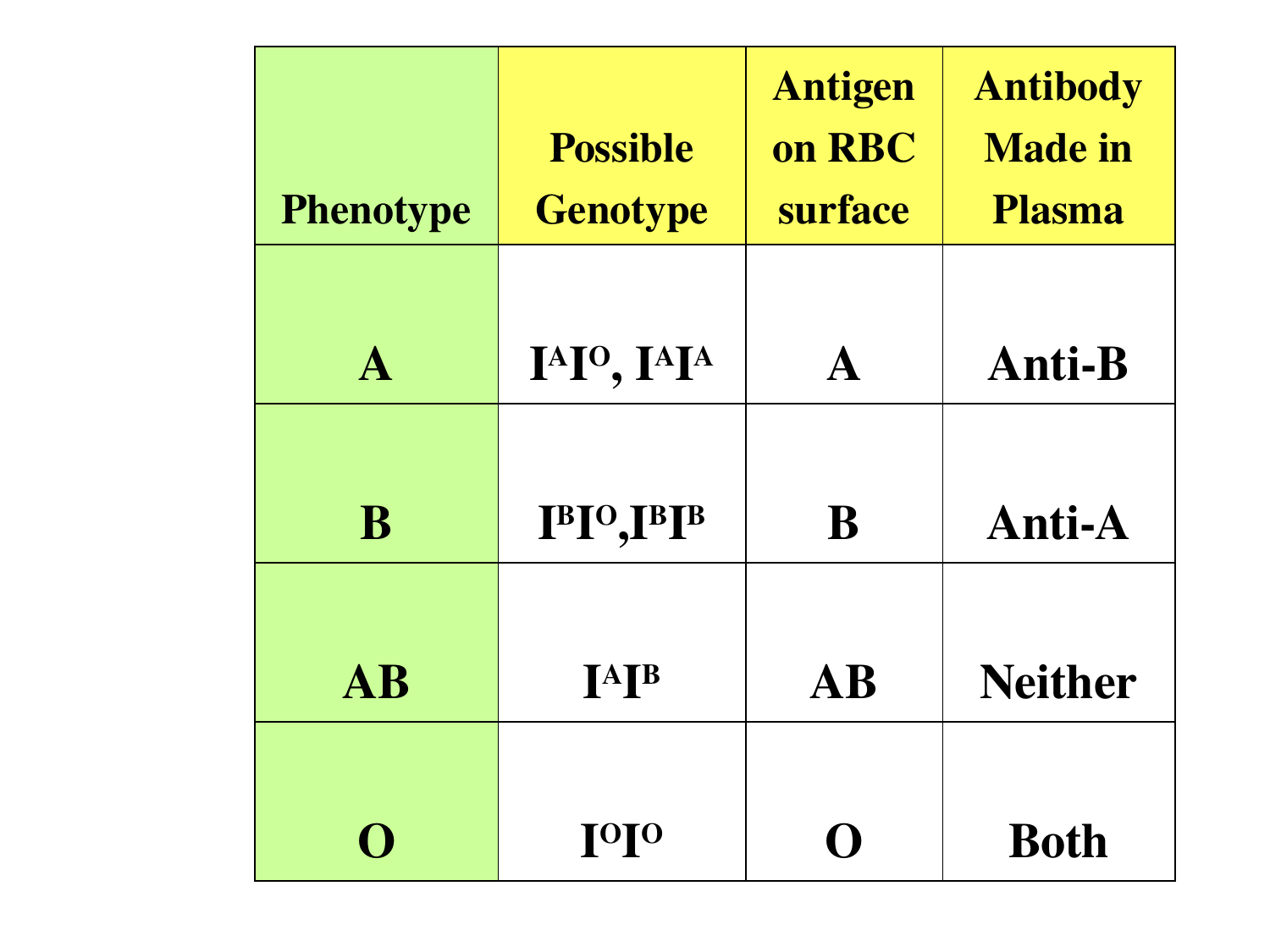

| Phenotype | Possible Genotype | Antigen on RBC surface | Antibody Made in Plasma |
| --- | --- | --- | --- |
| A | IAIO, IAIA | A | Anti-B |
| B | IBIO,IBIB | B | Anti-A |
| AB | IAIB | AB | Neither |
| O | IOIO | O | Both |